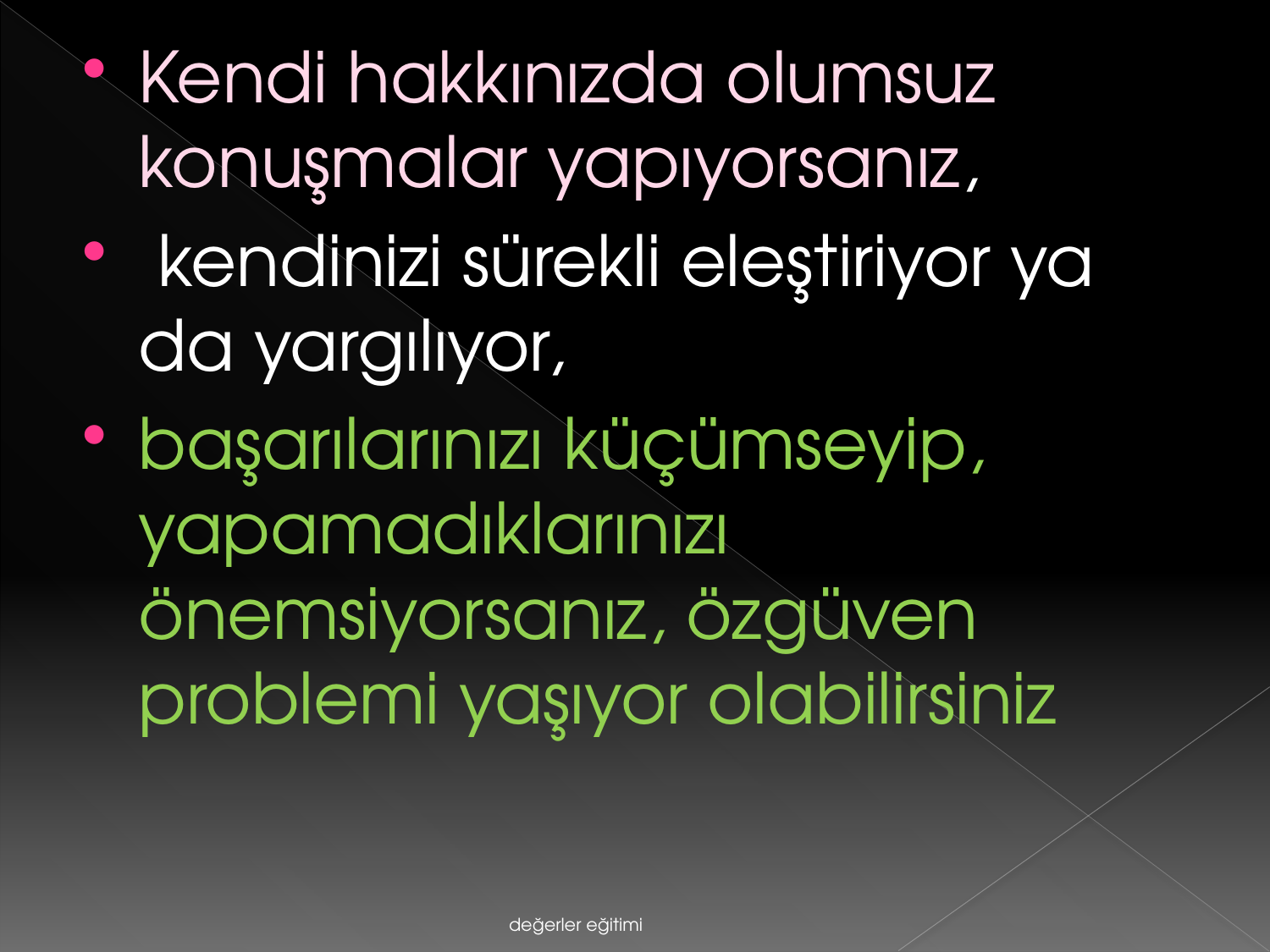

Kendi hakkınızda olumsuz konuşmalar yapıyorsanız,
 kendinizi sürekli eleştiriyor ya da yargılıyor,
başarılarınızı küçümseyip, yapamadıklarınızı önemsiyorsanız, özgüven problemi yaşıyor olabilirsiniz
değerler eğitimi